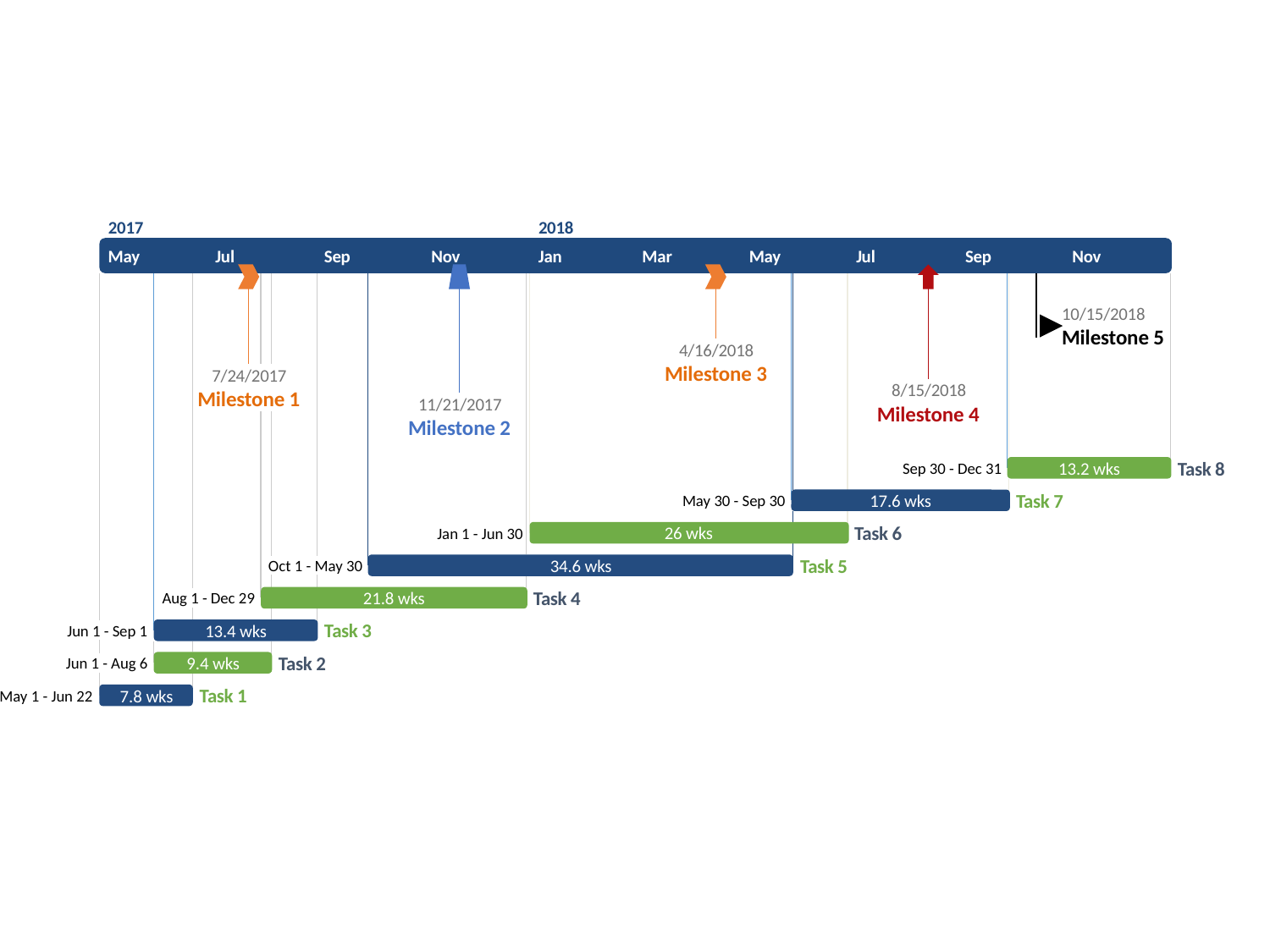

#
2017
2018

2017
2018
May
Jul
Sep
Nov
Jan
Mar
May
Jul
Sep
Nov

Today
10/15/2018

Milestone 5
4/16/2018
Milestone 3
7/24/2017
8/15/2018
Milestone 1
11/21/2017
Milestone 4
Milestone 2

Task 8

13.2 wks
Sep 30 - Dec 31

Task 7

17.6 wks
May 30 - Sep 30

Task 6

26 wks
Jan 1 - Jun 30

Task 5

34.6 wks
Oct 1 - May 30

Task 4

21.8 wks
Aug 1 - Dec 29

Task 3

13.4 wks
Jun 1 - Sep 1

Task 2

9.4 wks
Jun 1 - Aug 6

Task 1

7.8 wks
May 1 - Jun 22